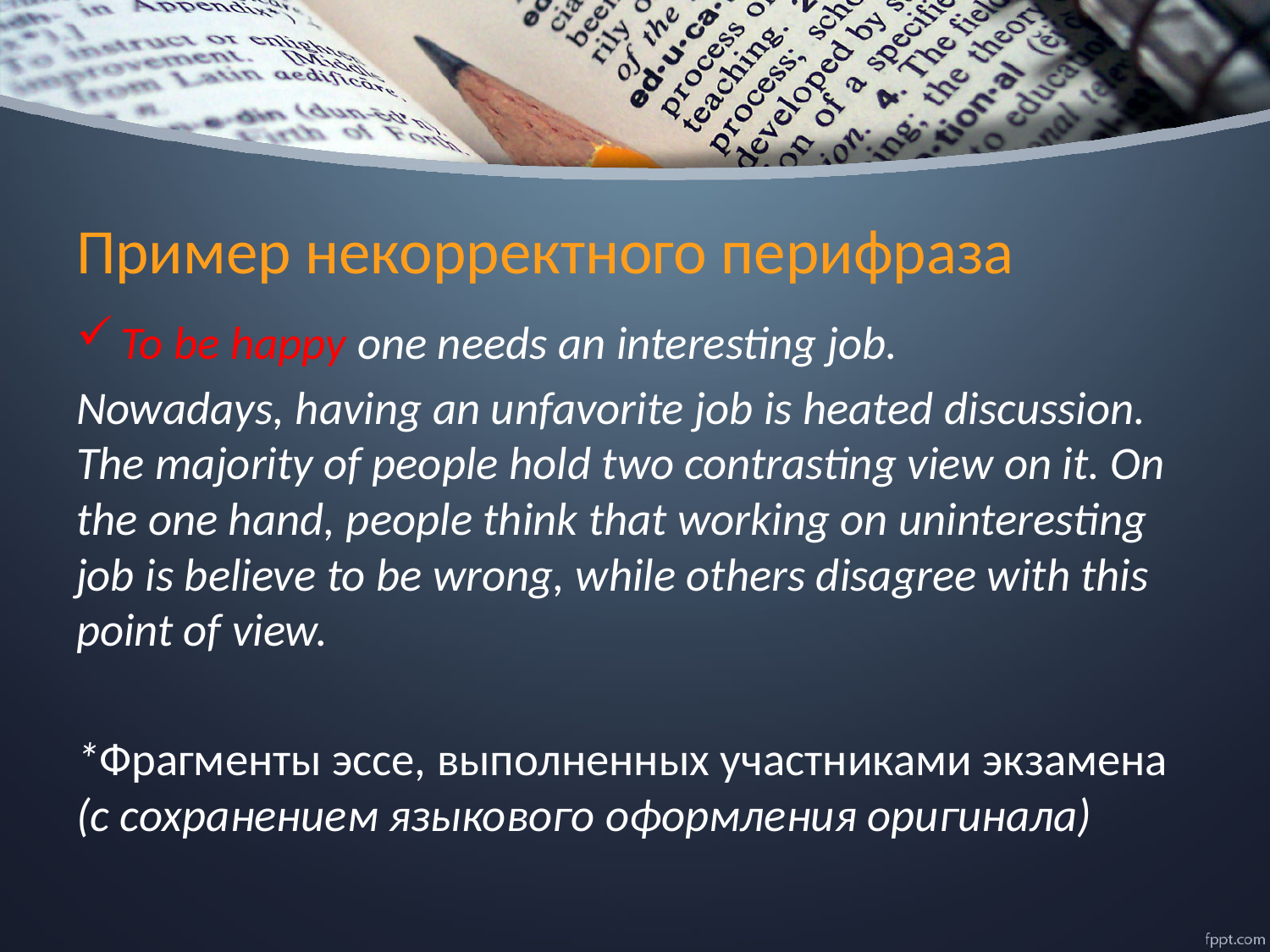

# Пример некорректного перифраза
To be happy one needs an interesting job.
Nowadays, having an unfavorite job is heated discussion. The majority of people hold two contrasting view on it. On the one hand, people think that working on uninteresting job is believe to be wrong, while others disagree with this point of view.

*Фрагменты эссе, выполненных участниками экзамена
(с сохранением языкового оформления оригинала)